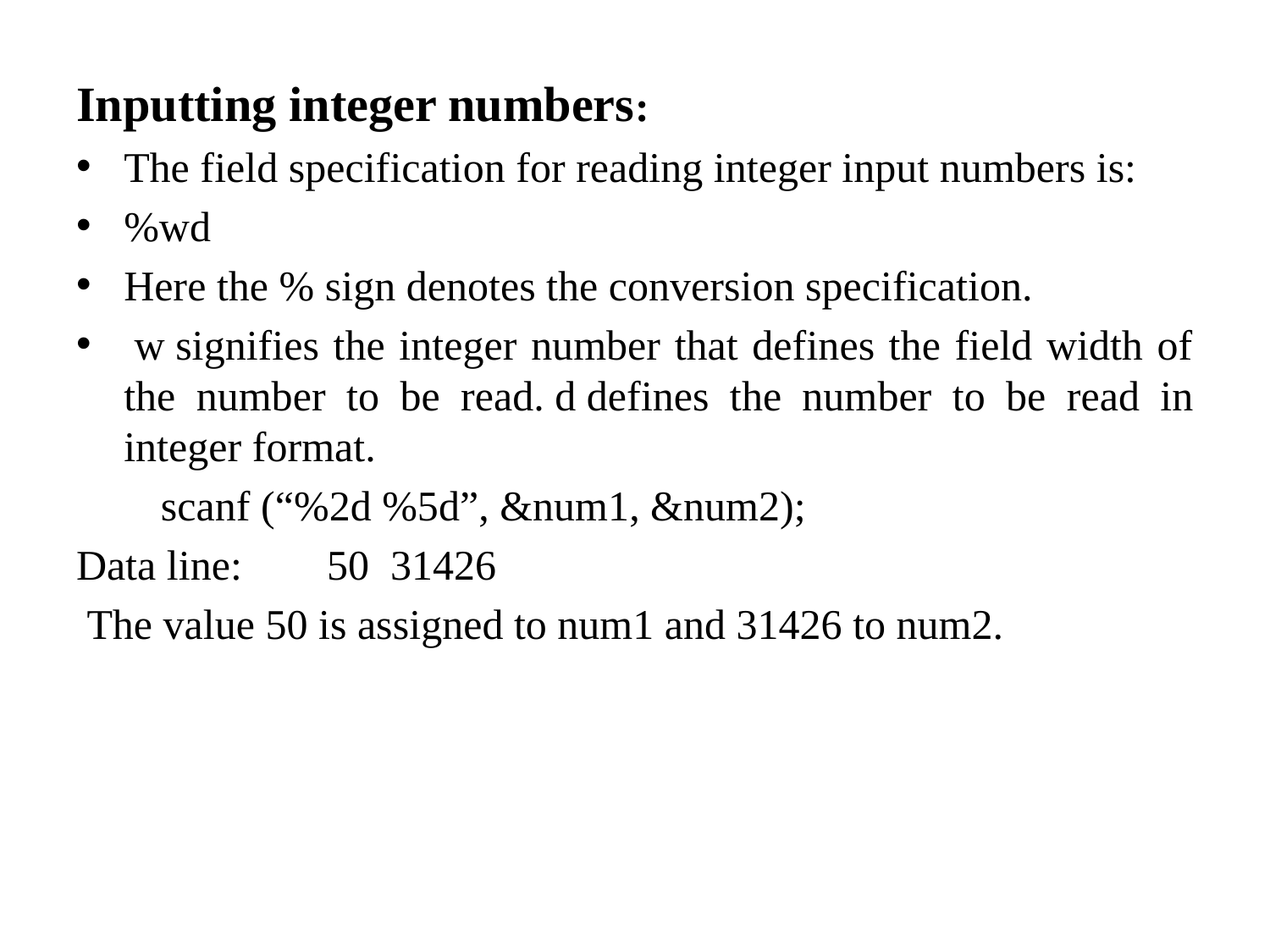

Inputting integer numbers:
The field specification for reading integer input numbers is:
%wd
Here the % sign denotes the conversion specification.
 w signifies the integer number that defines the field width of the number to be read. d defines the number to be read in integer format.
        scanf (“%2d %5d”, &num1, &num2);
Data line:        50  31426
 The value 50 is assigned to num1 and 31426 to num2.